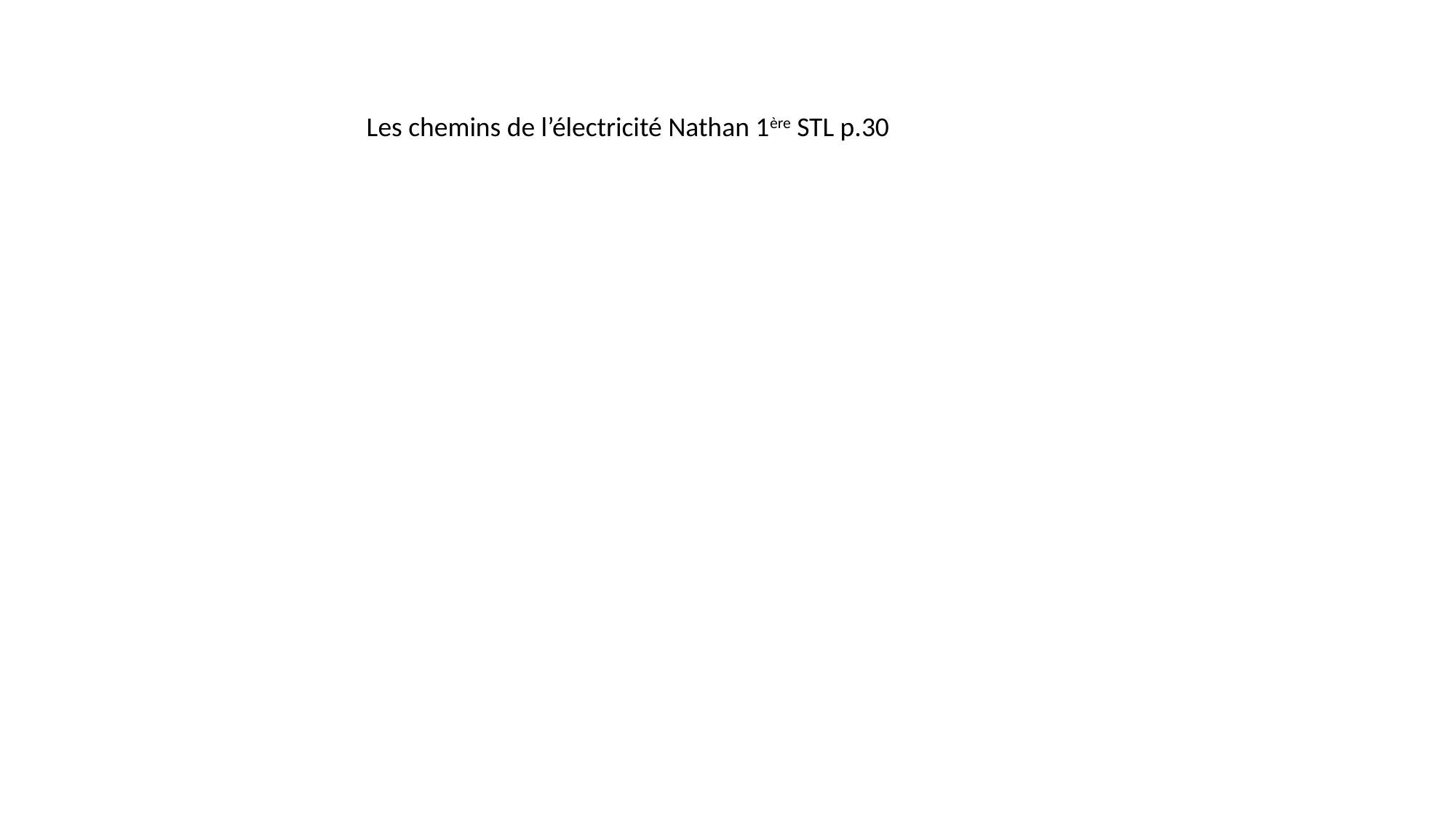

Les chemins de l’électricité Nathan 1ère STL p.30